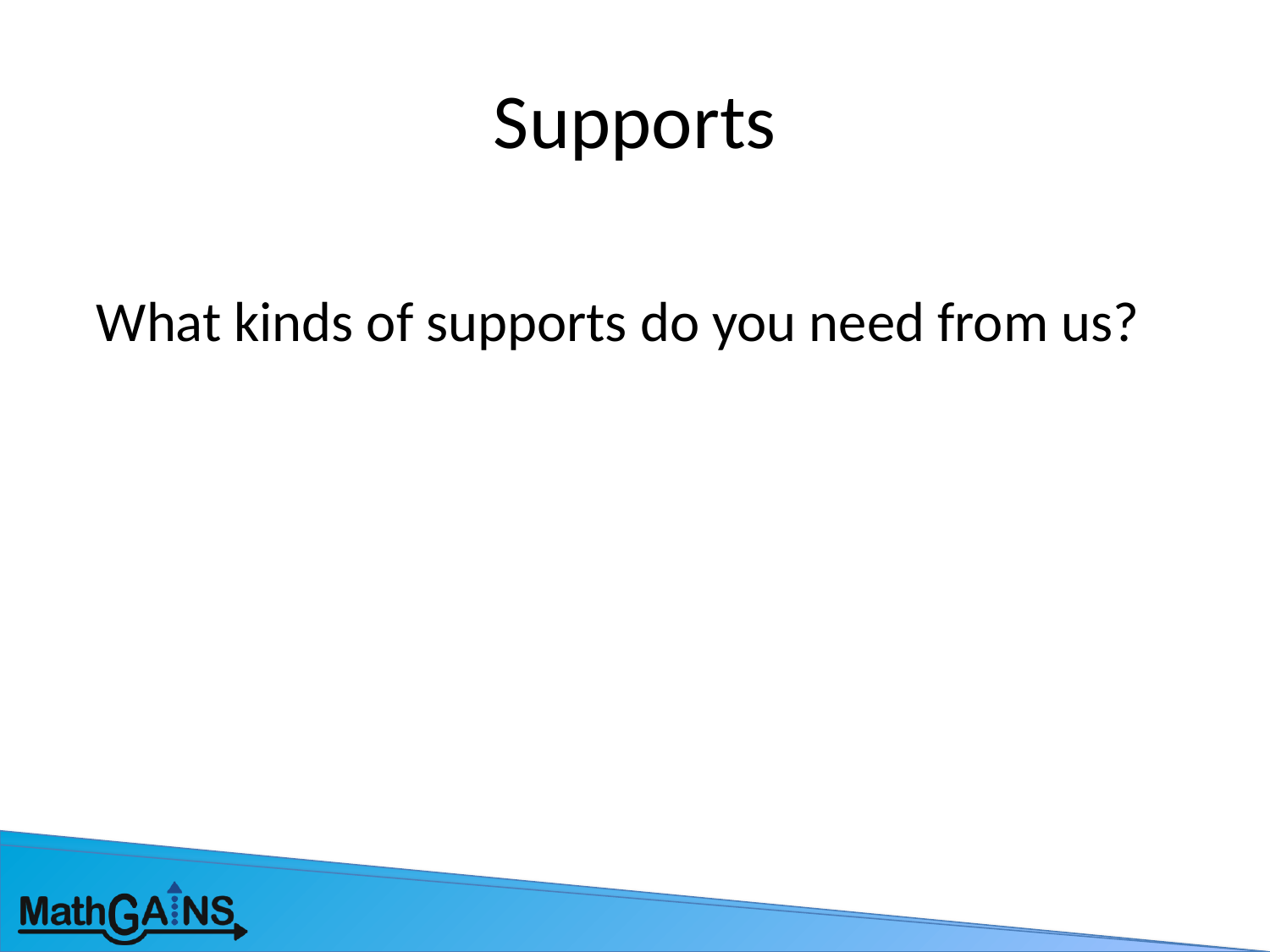

# Supports
What kinds of supports do you need from us?